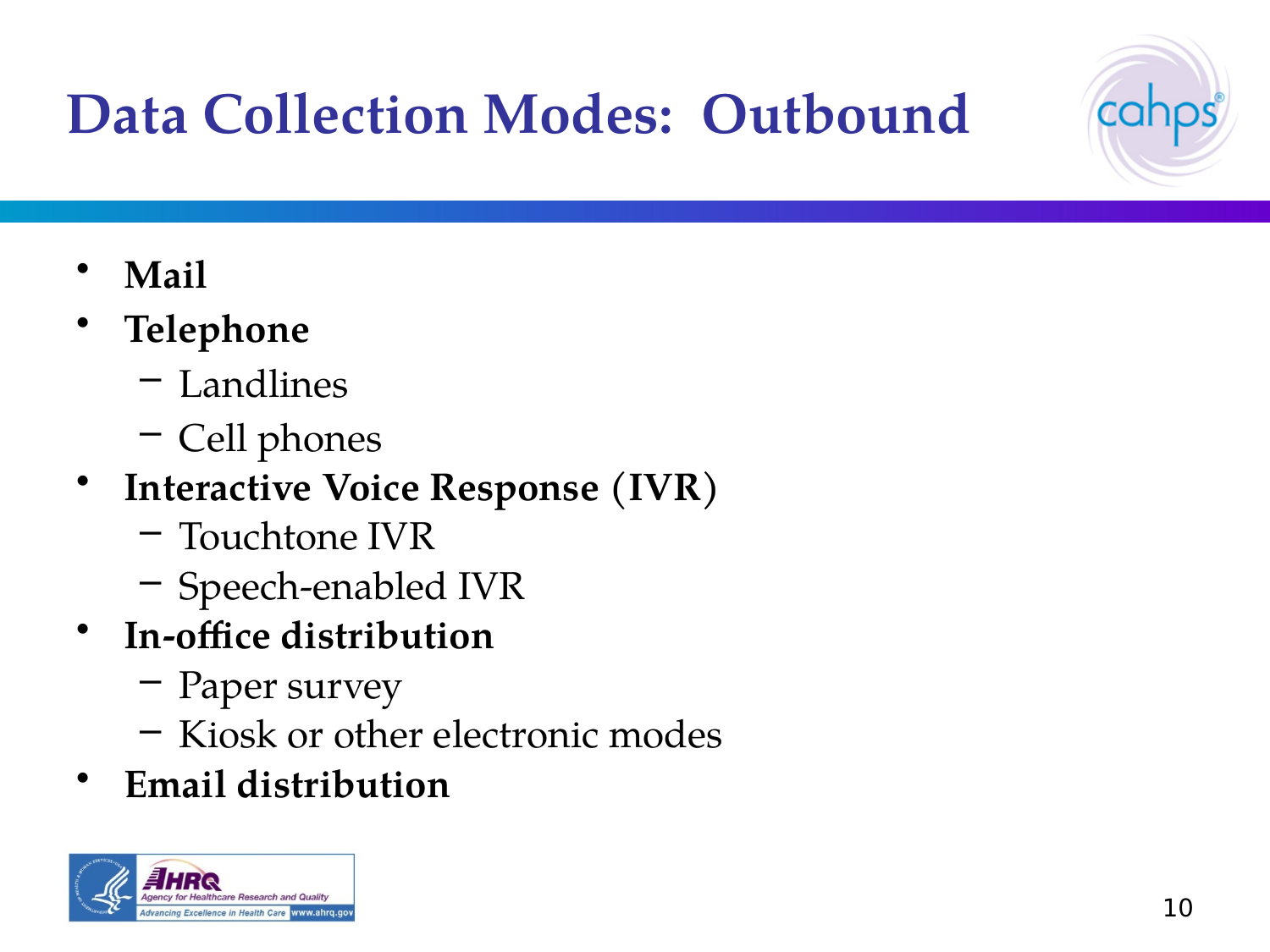

# Data Collection Modes:  Outbound

Mail
Telephone
Landlines
Cell phones
Interactive Voice Response (IVR)
Touchtone IVR
Speech-enabled IVR
In-office distribution
Paper survey
Kiosk or other electronic modes
Email distribution

10